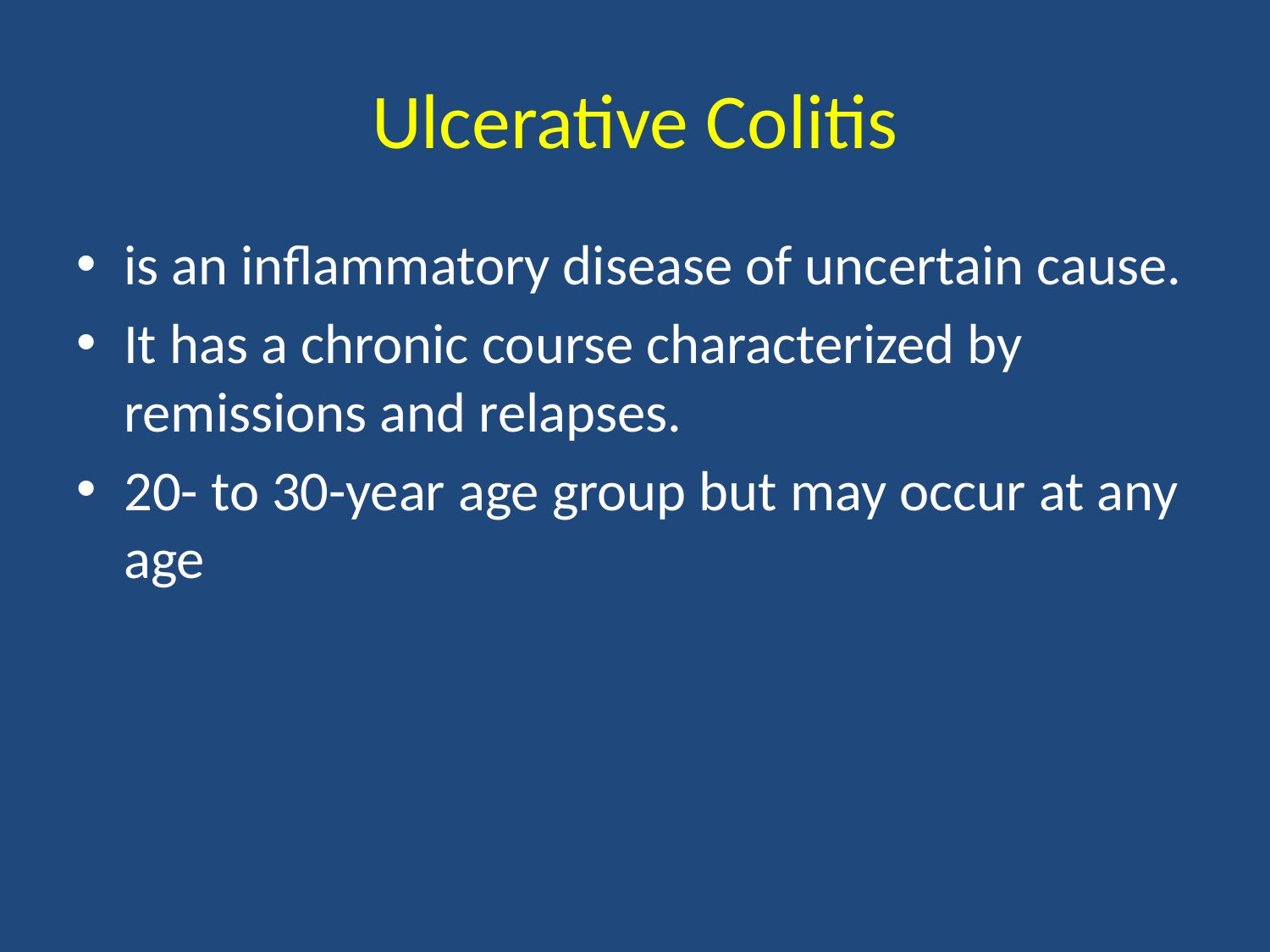

# Ulcerative Colitis
is an inflammatory disease of uncertain cause.
It has a chronic course characterized by remissions and relapses.
20- to 30-year age group but may occur at any age